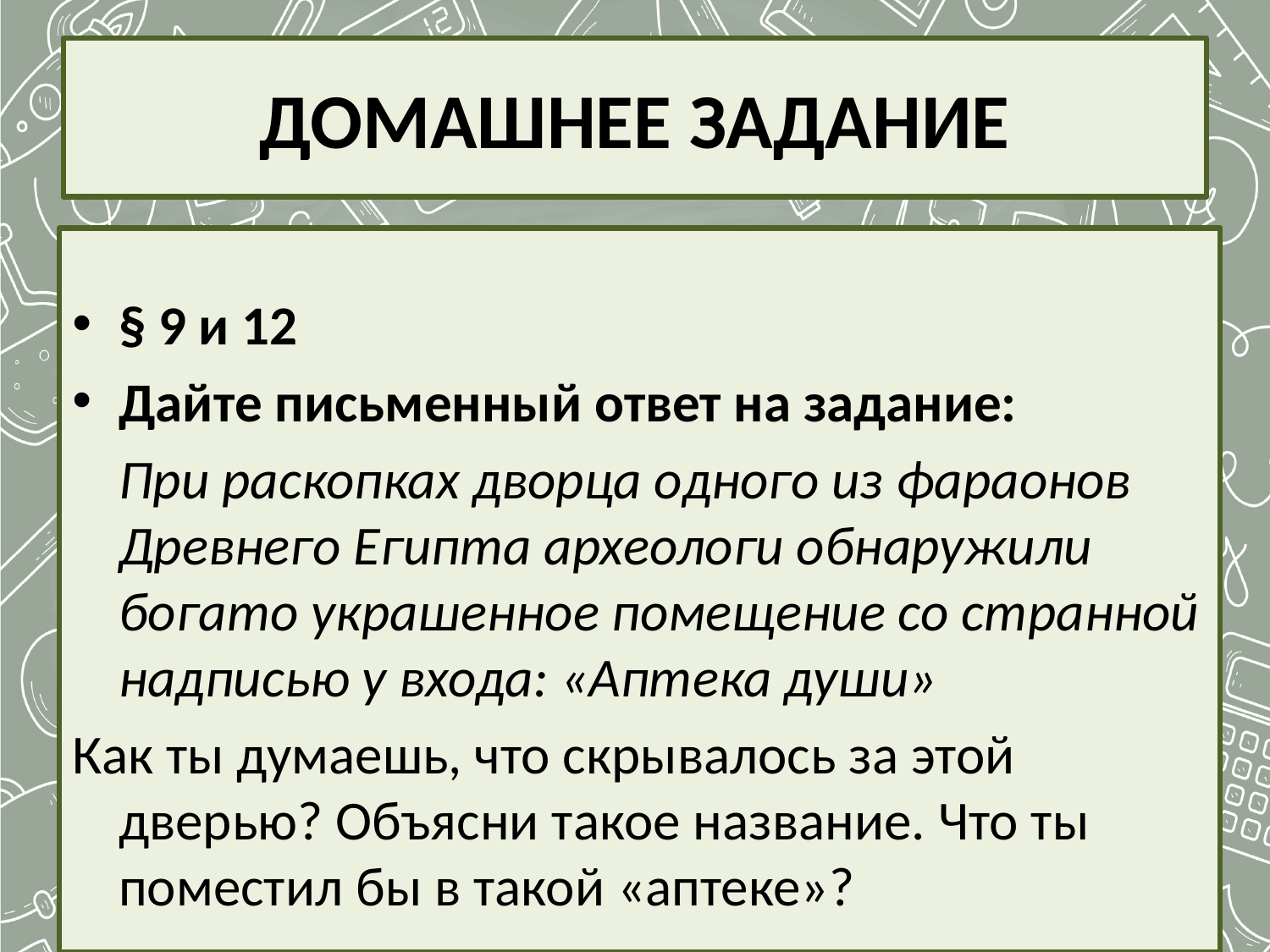

# ДОМАШНЕЕ ЗАДАНИЕ

§ 9 и 12
Дайте письменный ответ на задание:
	При раскопках дворца одного из фараонов Древнего Египта археологи обнаружили богато украшенное помещение со странной надписью у входа: «Аптека души»
Как ты думаешь, что скрывалось за этой дверью? Объясни такое название. Что ты поместил бы в такой «аптеке»?